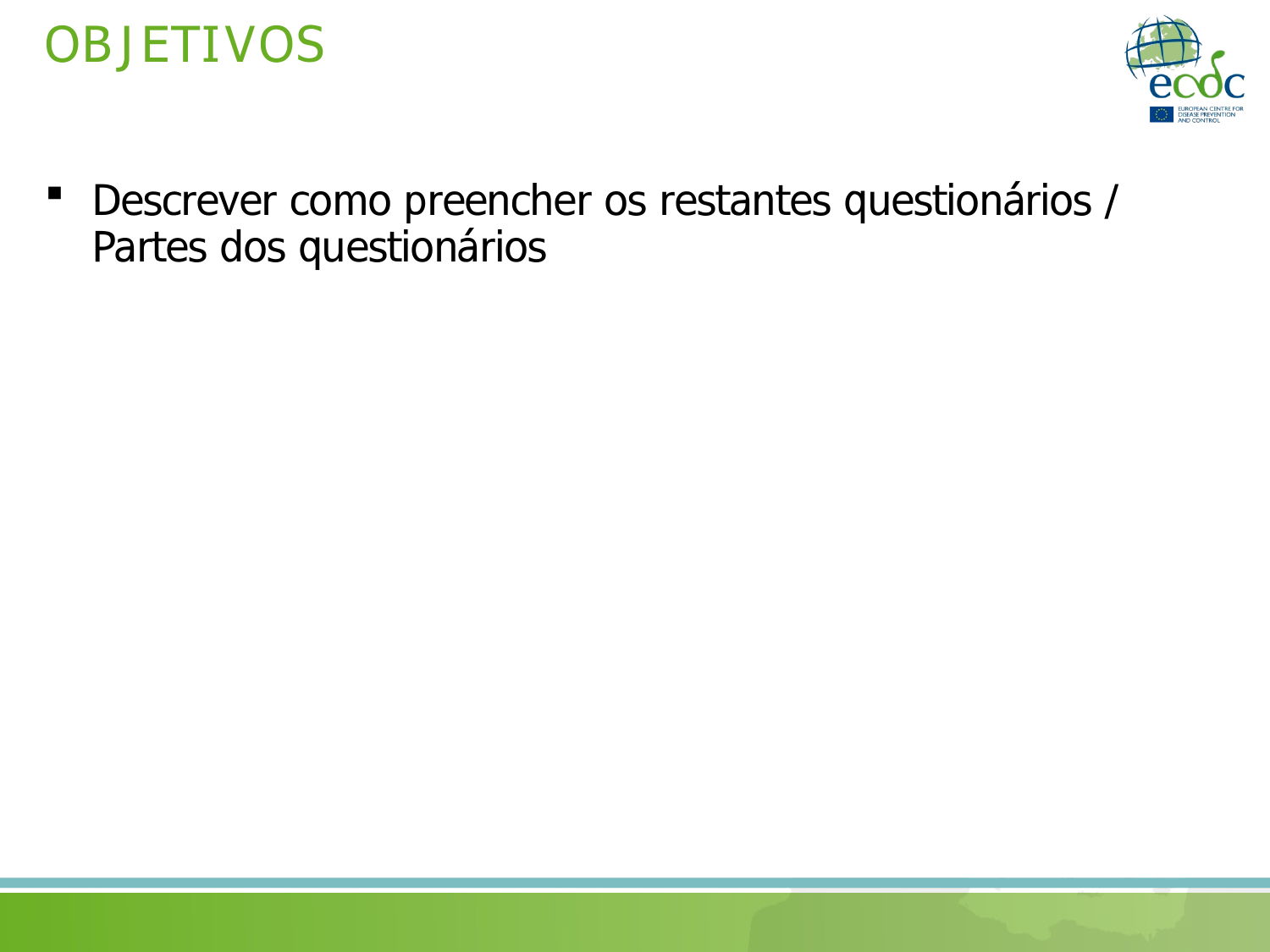

# OBJETIVOS
Descrever como preencher os restantes questionários /
Partes dos questionários